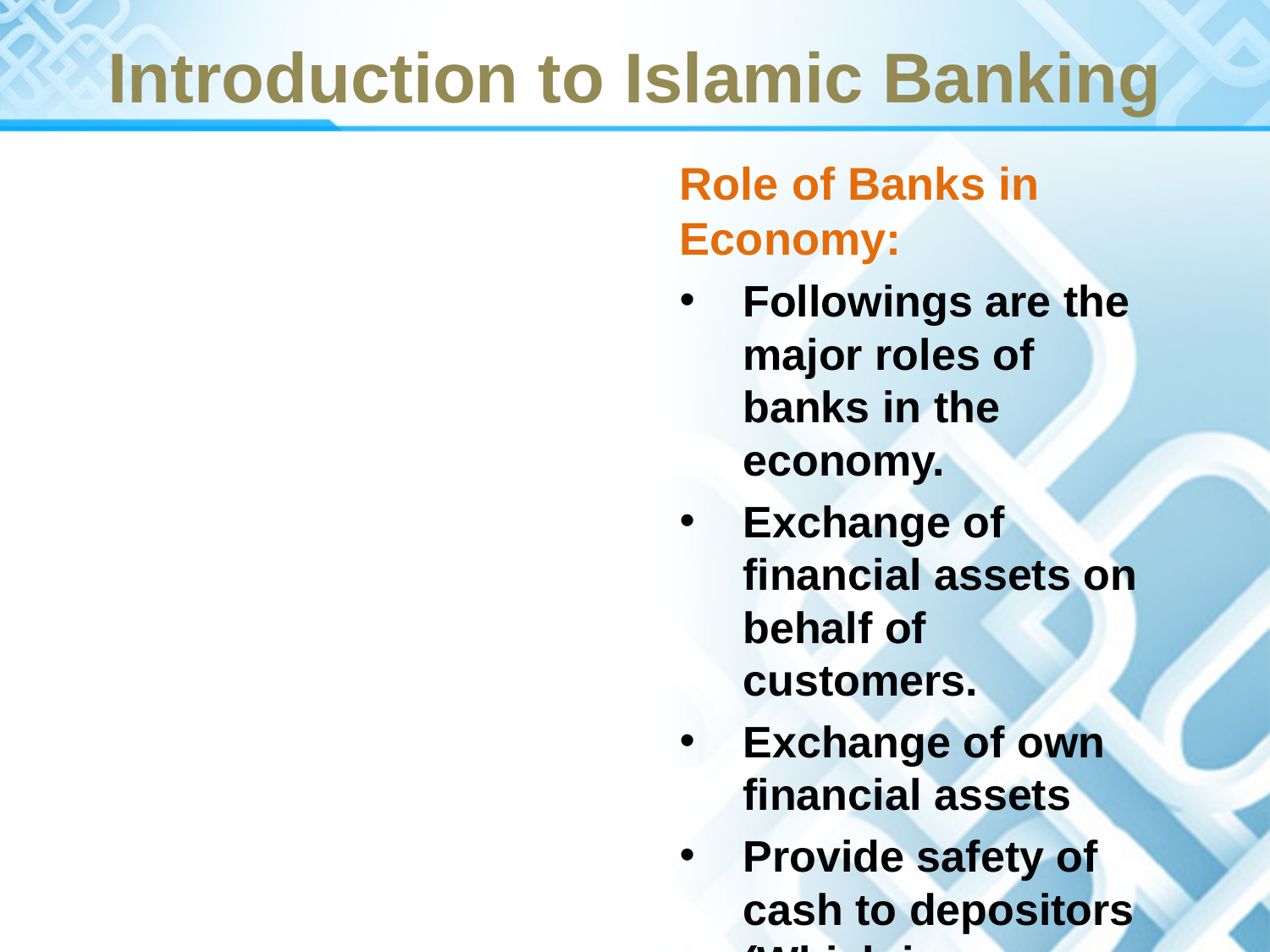

Introduction to Islamic Banking
Role of Banks in Economy:
Followings are the major roles of banks in the economy.
Exchange of financial assets on  behalf of customers.
Exchange of own financial assets
Provide safety of cash to depositors (Which is very important facility).